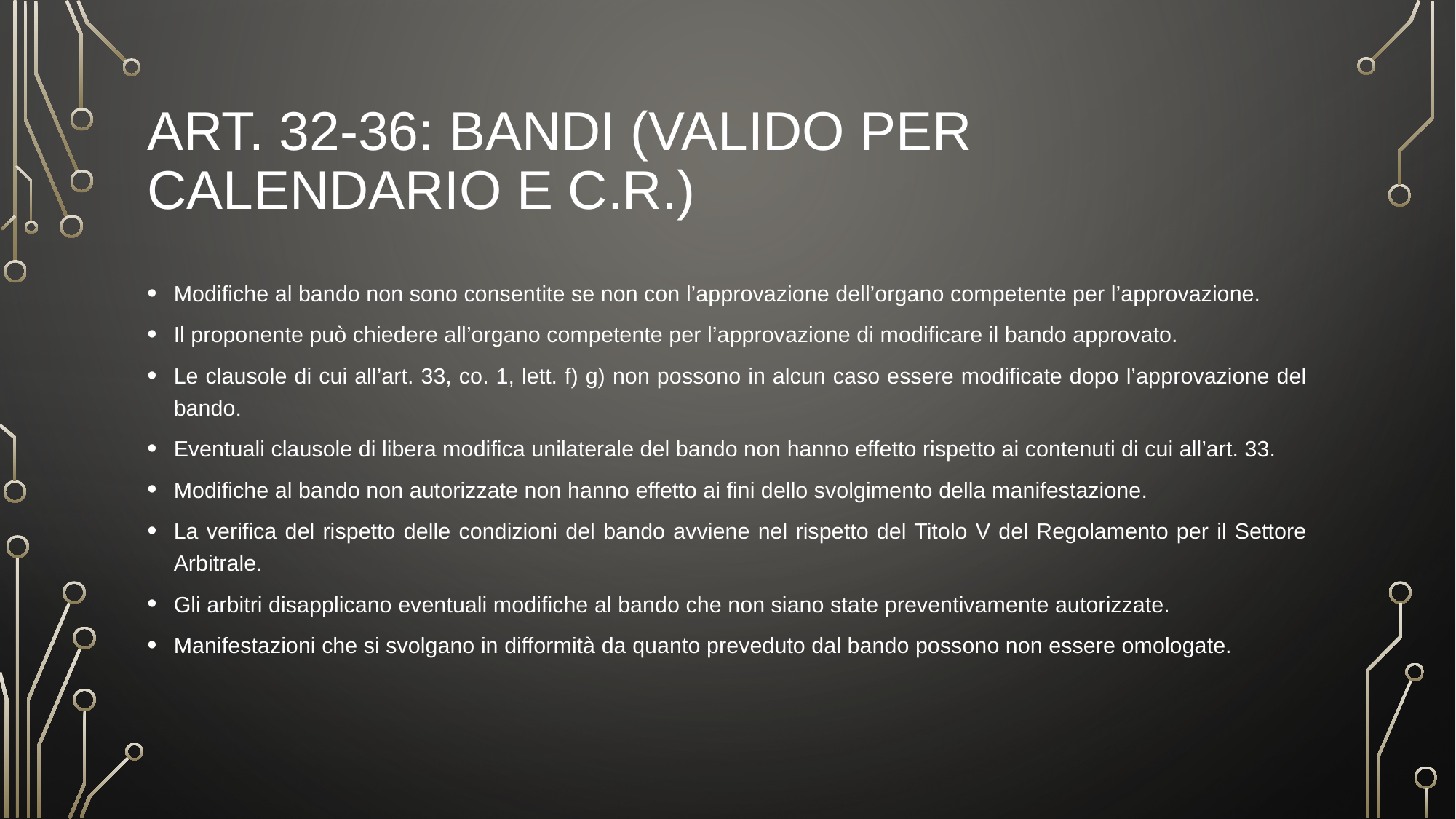

# ART. 32-36: BANDI (Valido per CALENDARIO E C.R.)
Modifiche al bando non sono consentite se non con l’approvazione dell’organo competente per l’approvazione.
Il proponente può chiedere all’organo competente per l’approvazione di modificare il bando approvato.
Le clausole di cui all’art. 33, co. 1, lett. f) g) non possono in alcun caso essere modificate dopo l’approvazione del bando.
Eventuali clausole di libera modifica unilaterale del bando non hanno effetto rispetto ai contenuti di cui all’art. 33.
Modifiche al bando non autorizzate non hanno effetto ai fini dello svolgimento della manifestazione.
La verifica del rispetto delle condizioni del bando avviene nel rispetto del Titolo V del Regolamento per il Settore Arbitrale.
Gli arbitri disapplicano eventuali modifiche al bando che non siano state preventivamente autorizzate.
Manifestazioni che si svolgano in difformità da quanto preveduto dal bando possono non essere omologate.